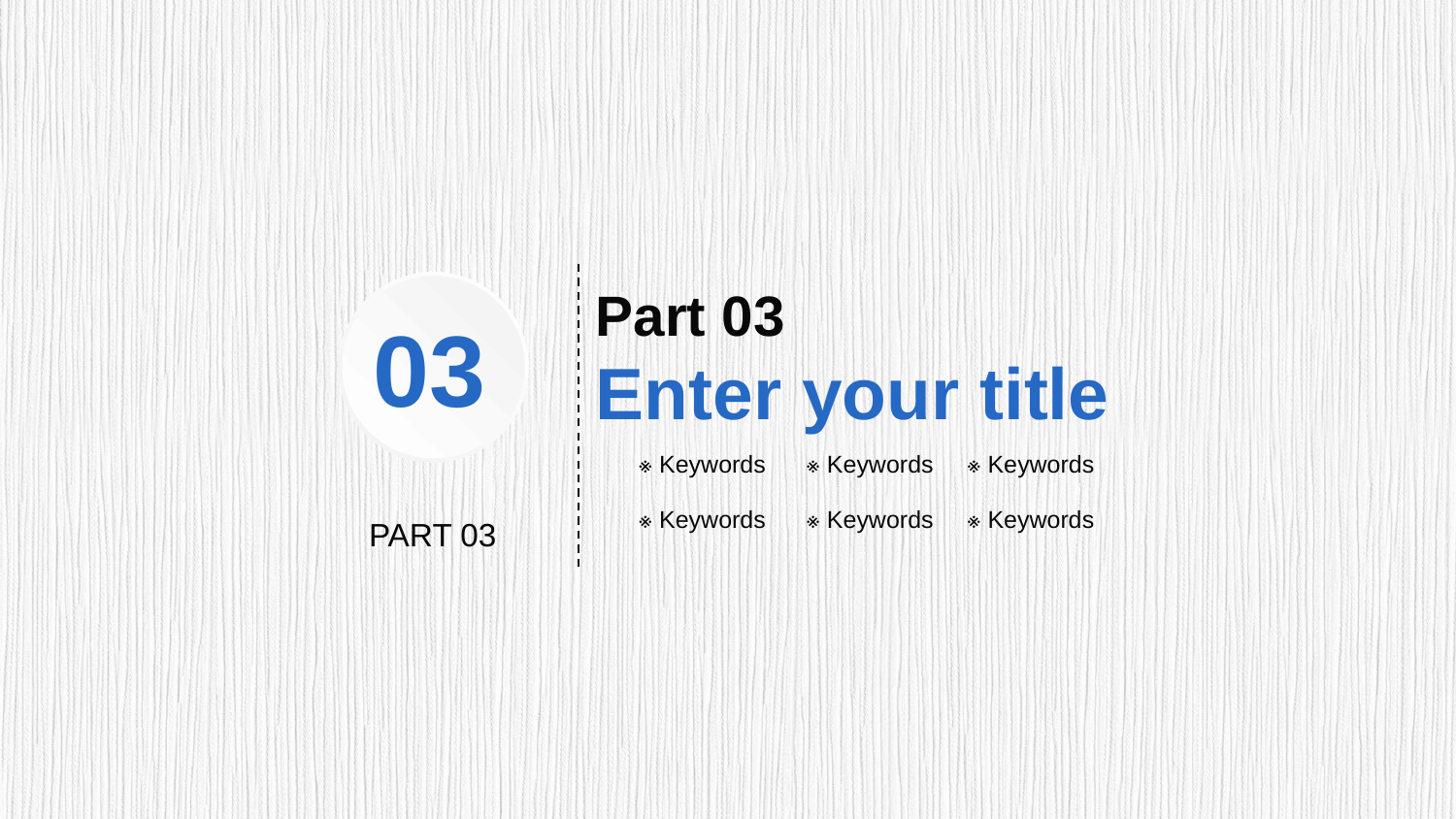

Part 03
Enter your title

03
※ Keywords
※ Keywords
※ Keywords
※ Keywords
※ Keywords
※ Keywords
PART 03